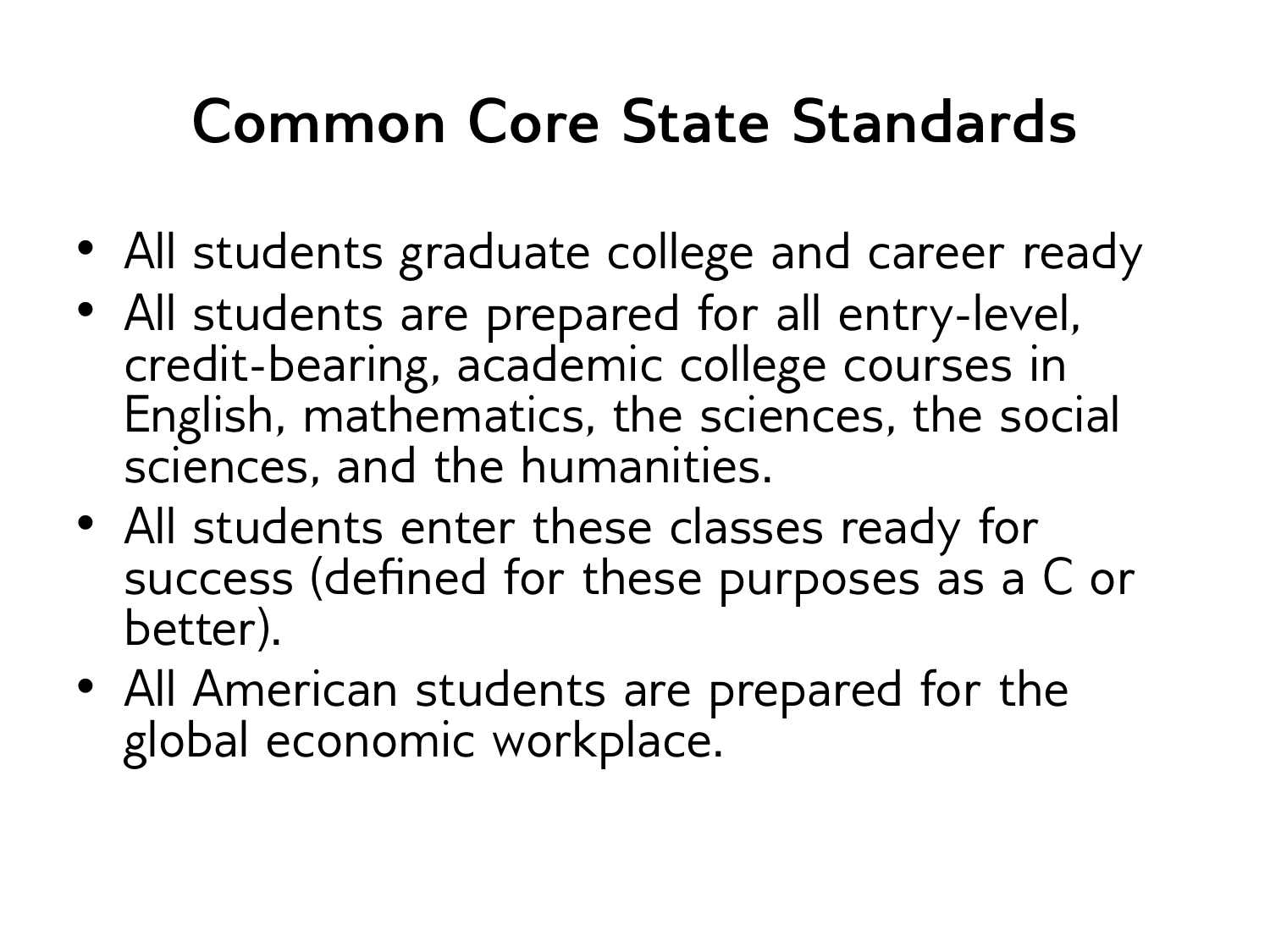

Common Core State Standards
All students graduate college and career ready
All students are prepared for all entry-level, credit-bearing, academic college courses in English, mathematics, the sciences, the social sciences, and the humanities.
All students enter these classes ready for success (defined for these purposes as a C or better).
All American students are prepared for the global economic workplace.